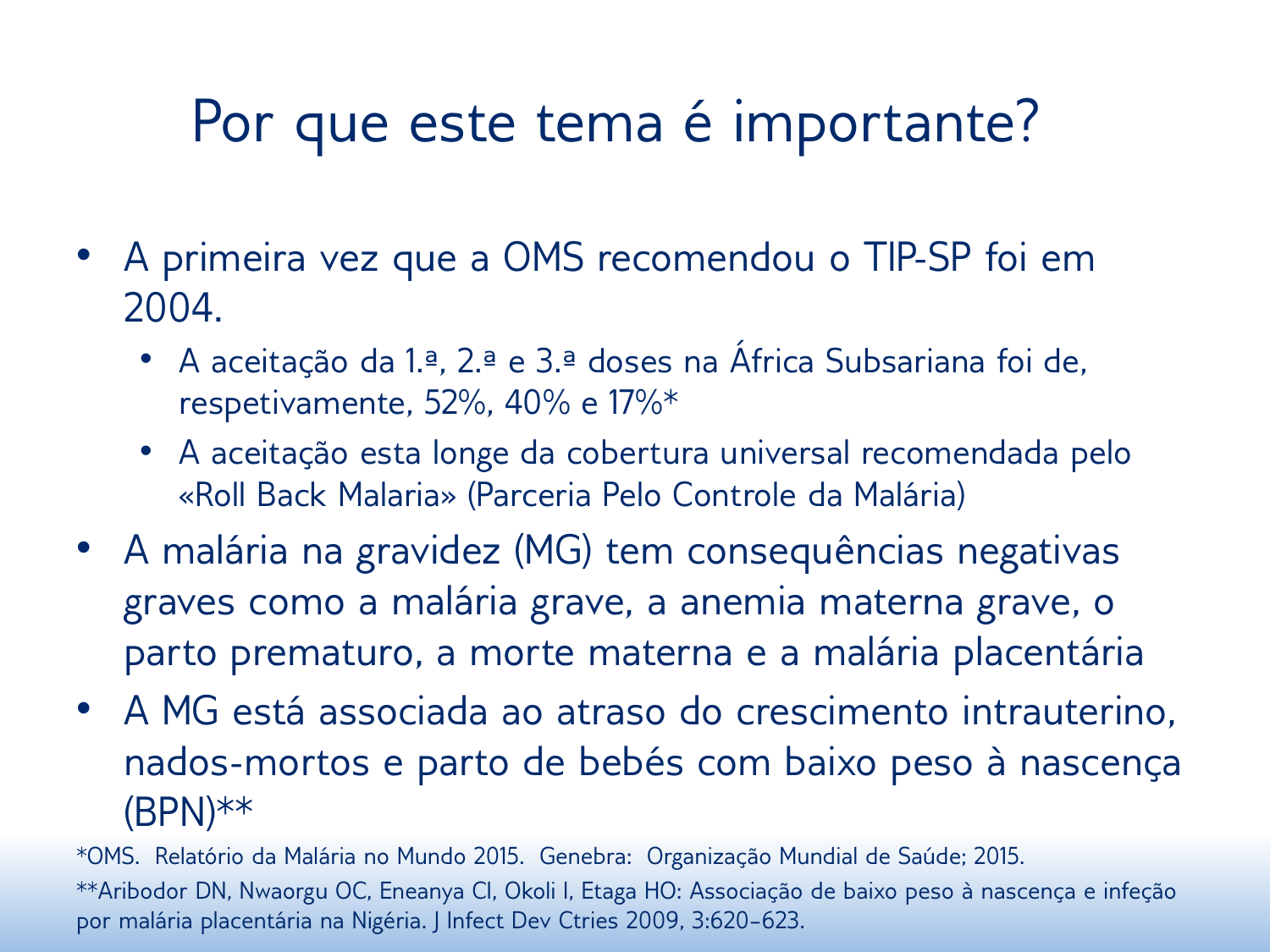

# Por que este tema é importante?
A primeira vez que a OMS recomendou o TIP-SP foi em 2004.
A aceitação da 1.ª, 2.ª e 3.ª doses na África Subsariana foi de, respetivamente, 52%, 40% e 17%*
A aceitação esta longe da cobertura universal recomendada pelo «Roll Back Malaria» (Parceria Pelo Controle da Malária)
A malária na gravidez (MG) tem consequências negativas graves como a malária grave, a anemia materna grave, o parto prematuro, a morte materna e a malária placentária
A MG está associada ao atraso do crescimento intrauterino, nados-mortos e parto de bebés com baixo peso à nascença (BPN)**
*OMS.  Relatório da Malária no Mundo 2015.  Genebra:  Organização Mundial de Saúde; 2015.
**Aribodor DN, Nwaorgu OC, Eneanya CI, Okoli I, Etaga HO: Associação de baixo peso à nascença e infeção por malária placentária na Nigéria. J Infect Dev Ctries 2009, 3:620–623.